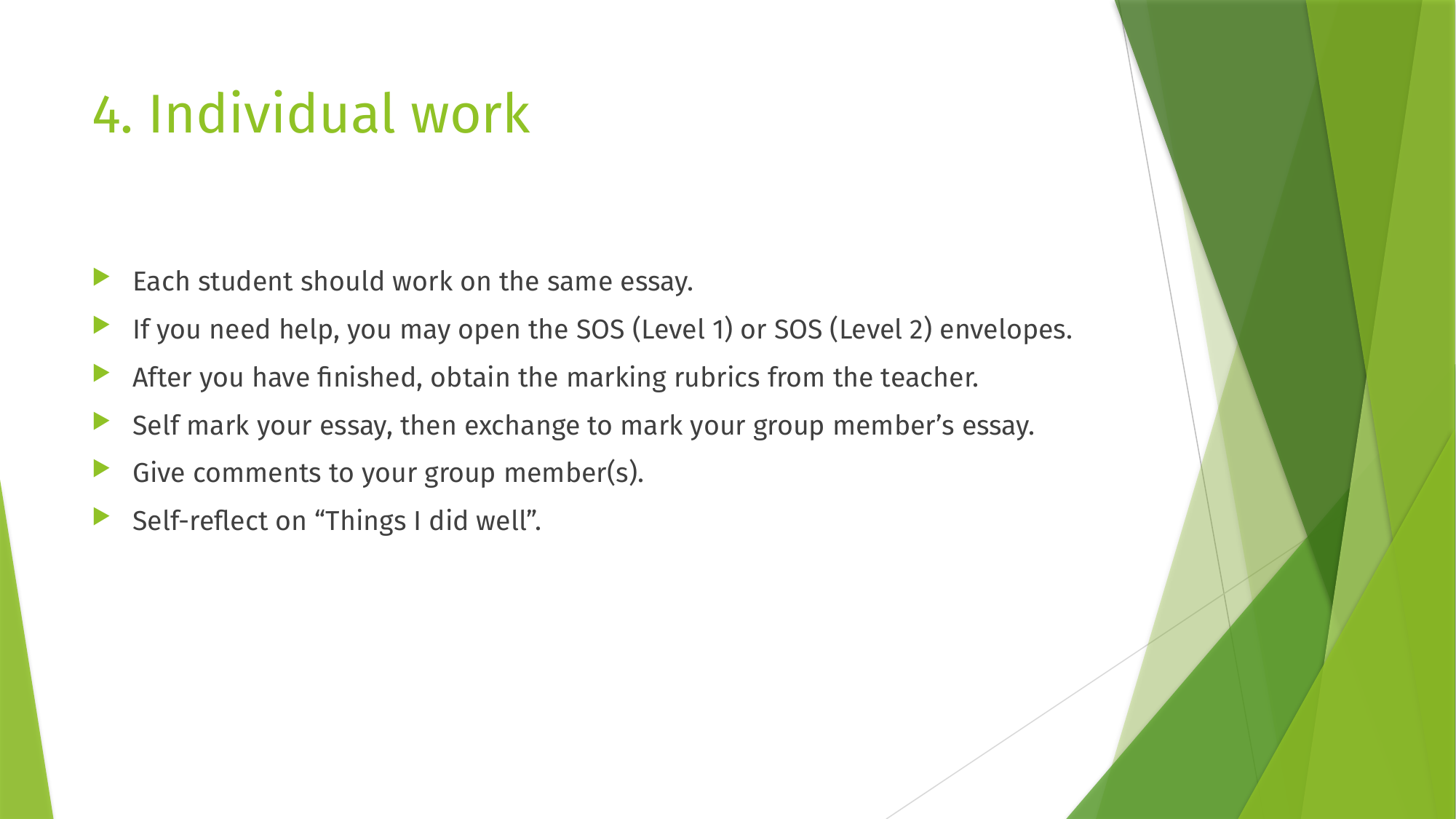

# 4. Individual work
Each student should work on the same essay.
If you need help, you may open the SOS (Level 1) or SOS (Level 2) envelopes.
After you have finished, obtain the marking rubrics from the teacher.
Self mark your essay, then exchange to mark your group member’s essay.
Give comments to your group member(s).
Self-reflect on “Things I did well”.